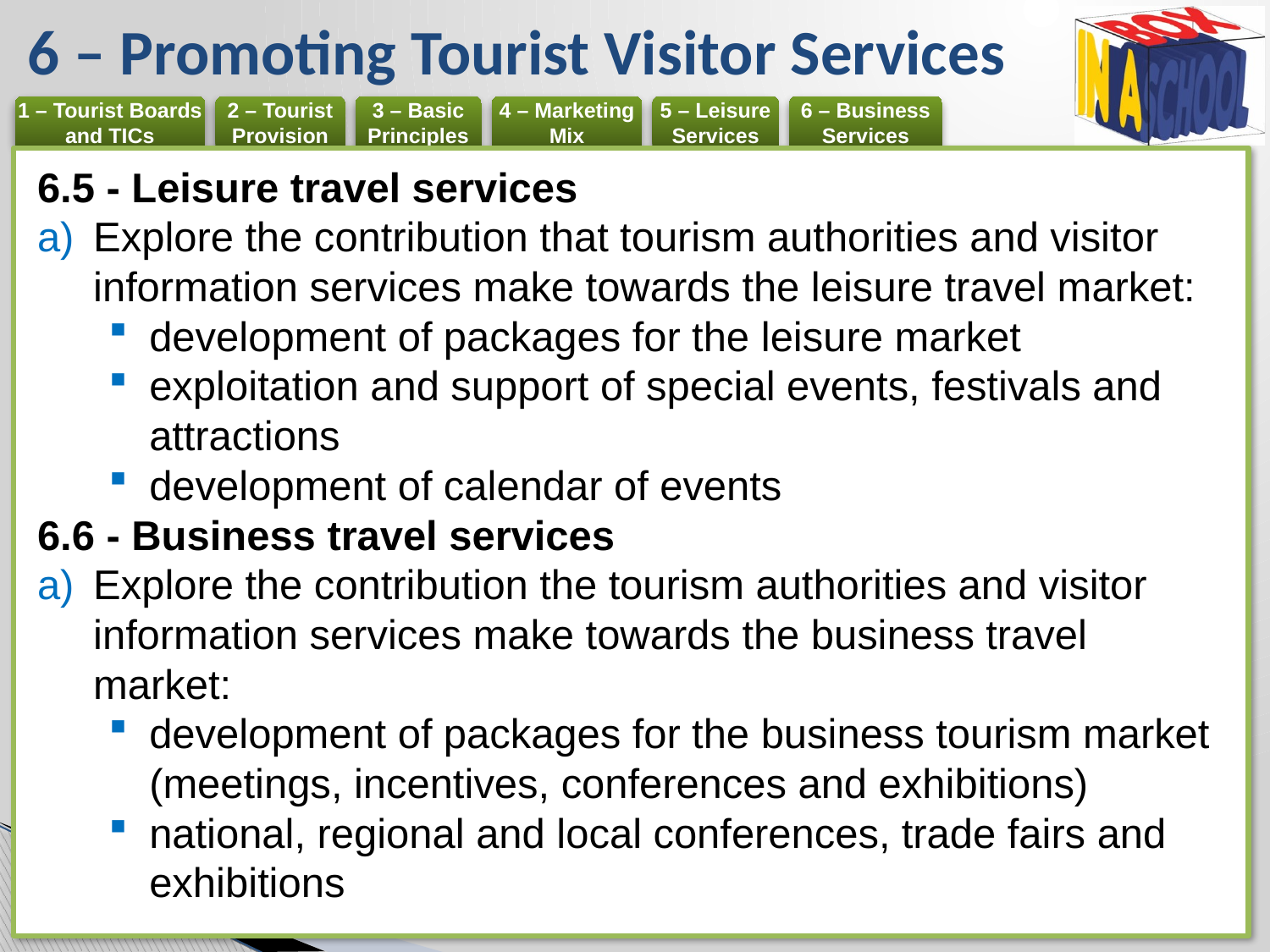

# 6 – Promoting Tourist Visitor Services
6.5 - Leisure travel services
Explore the contribution that tourism authorities and visitor information services make towards the leisure travel market:
development of packages for the leisure market
exploitation and support of special events, festivals and attractions
development of calendar of events
6.6 - Business travel services
Explore the contribution the tourism authorities and visitor information services make towards the business travel market:
development of packages for the business tourism market (meetings, incentives, conferences and exhibitions)
national, regional and local conferences, trade fairs and exhibitions